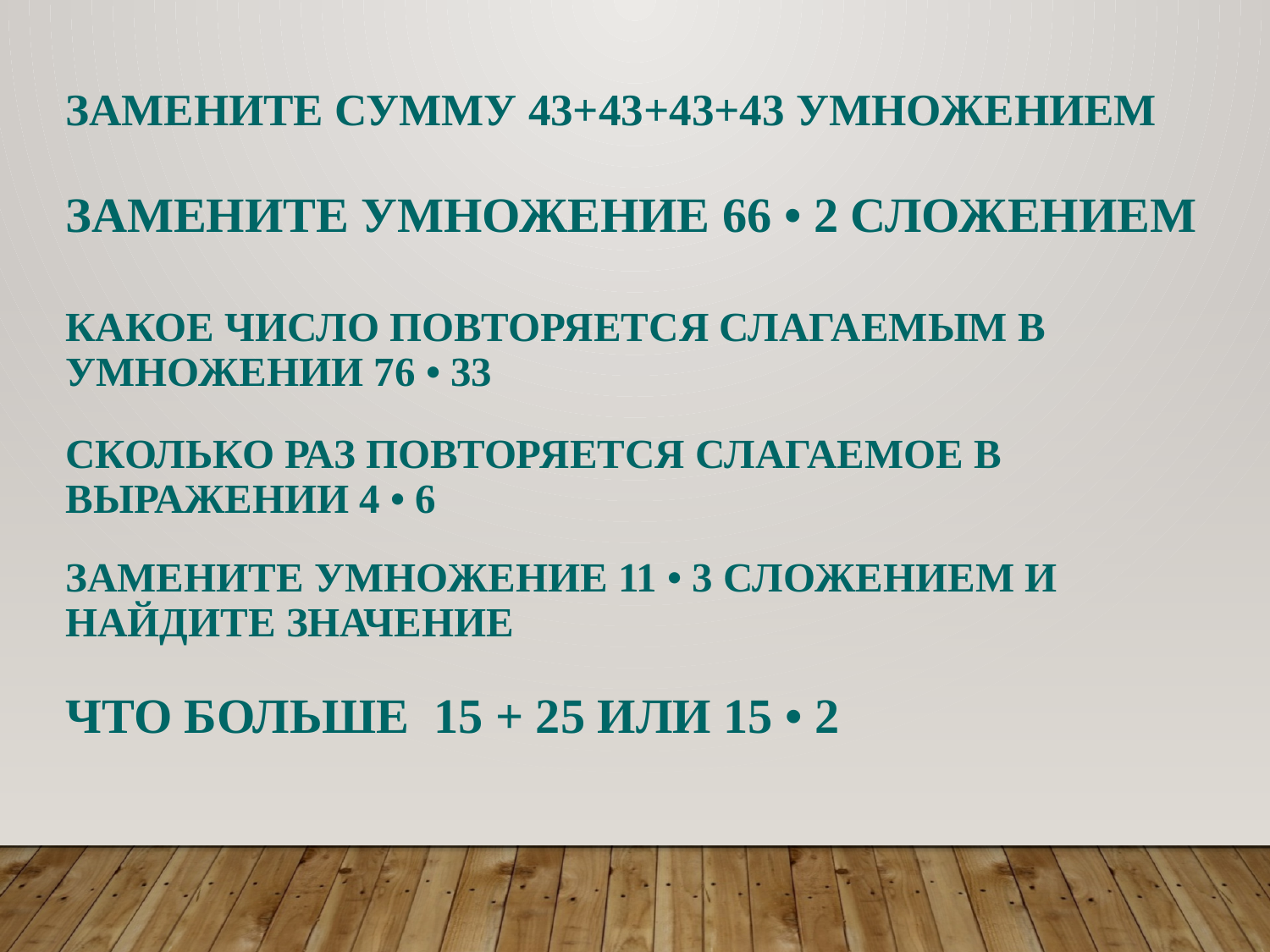

Замените сумму 43+43+43+43 умножением
Замените умножение 66 • 2 сложением
Какое число повторяется слагаемым в умножении 76 • 33
Сколько раз повторяется слагаемое в выражении 4 • 6
Замените умножение 11 • 3 сложением и найдите значение
Что больше  15 + 25 или 15 • 2